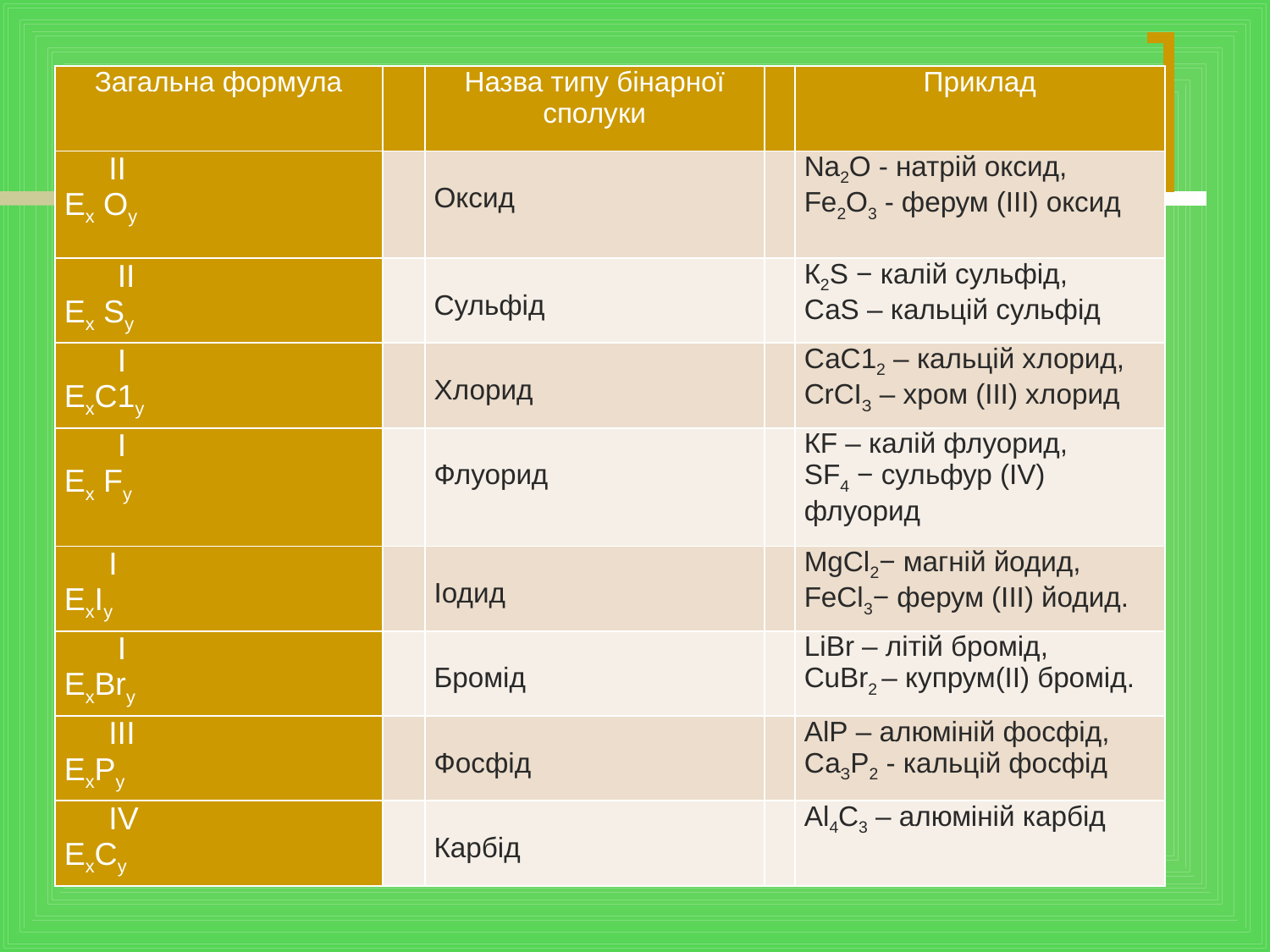

#
| Загальна формула |  | Назва типу бінарної сполуки |  | Приклад |
| --- | --- | --- | --- | --- |
| ІІ Ех Оу |  | Оксид |  | Nа2O - натрій оксид, Fе2O3 - ферум (ІІІ) оксид |
| ІІ Ех Sу |  | Сульфід |  | К2S − калій сульфід, СаS – кальцій сульфід |
| І ЕхС1у |  | Хлорид |  | СаС12 – кальцій хлорид, СrСІЗ – хром (ІІІ) хлорид |
| І Ех Fу |  | Флуорид |  | КF – калій флуорид, SF4 − сульфур (ІV) флуорид |
| І ЕхІу |  | Іодид |  | MgCl2− магній йодид, FeCl3− ферум (ІІІ) йодид. |
| І ЕхBrу |  | Бромід |  | LiBr – літій бромід, CuBr2 – купрум(ІІ) бромід. |
| ІІІ ЕхРу |  | Фосфід |  | АlР – алюміній фосфід, СаЗР2 - кальцій фосфід |
| ІV ЕхСу |  | Карбід |  | Al4С3 – алюміній карбід |